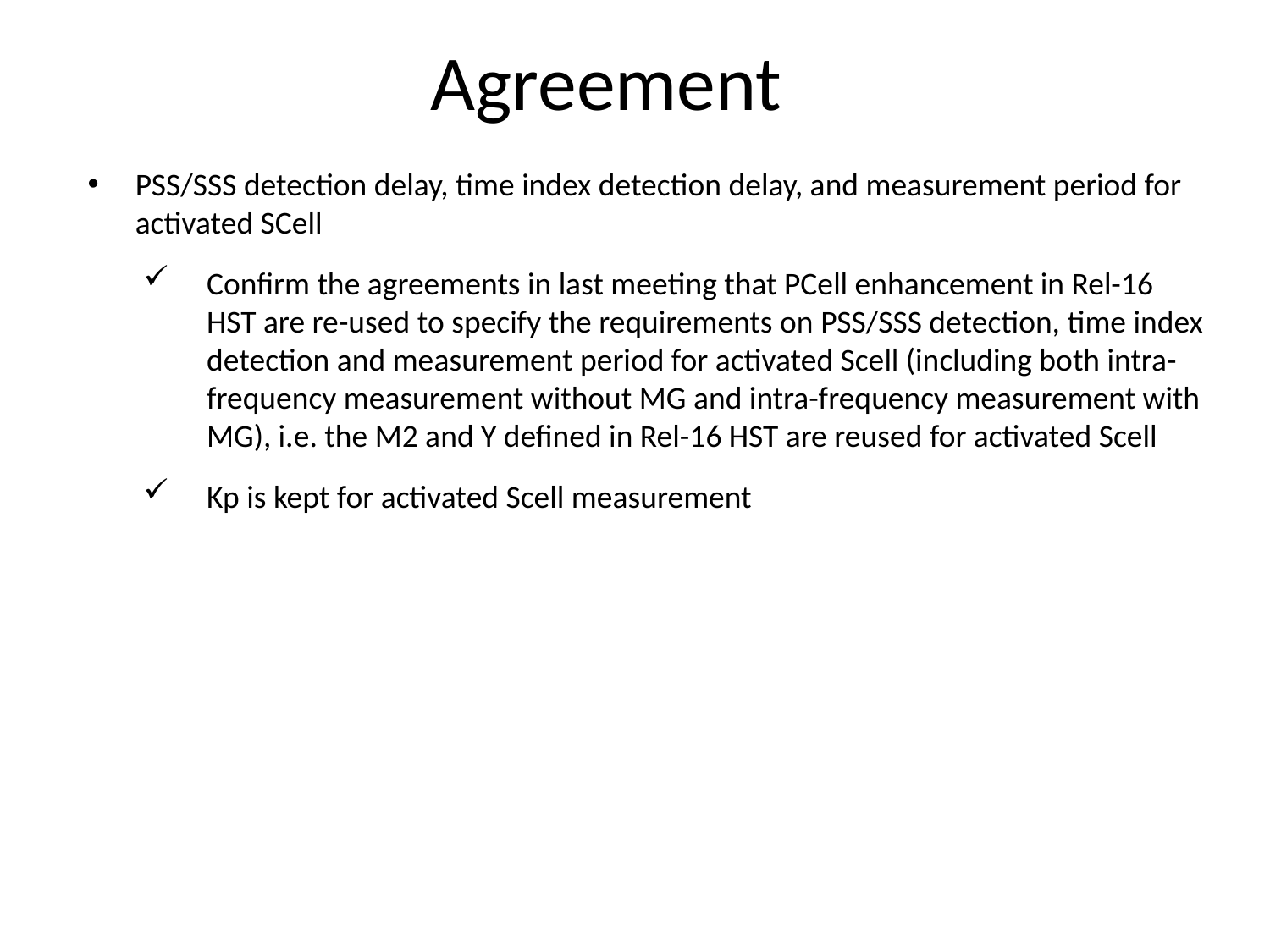

# Agreement
PSS/SSS detection delay, time index detection delay, and measurement period for activated SCell
Confirm the agreements in last meeting that PCell enhancement in Rel-16 HST are re-used to specify the requirements on PSS/SSS detection, time index detection and measurement period for activated Scell (including both intra-frequency measurement without MG and intra-frequency measurement with MG), i.e. the M2 and Y defined in Rel-16 HST are reused for activated Scell
Kp is kept for activated Scell measurement